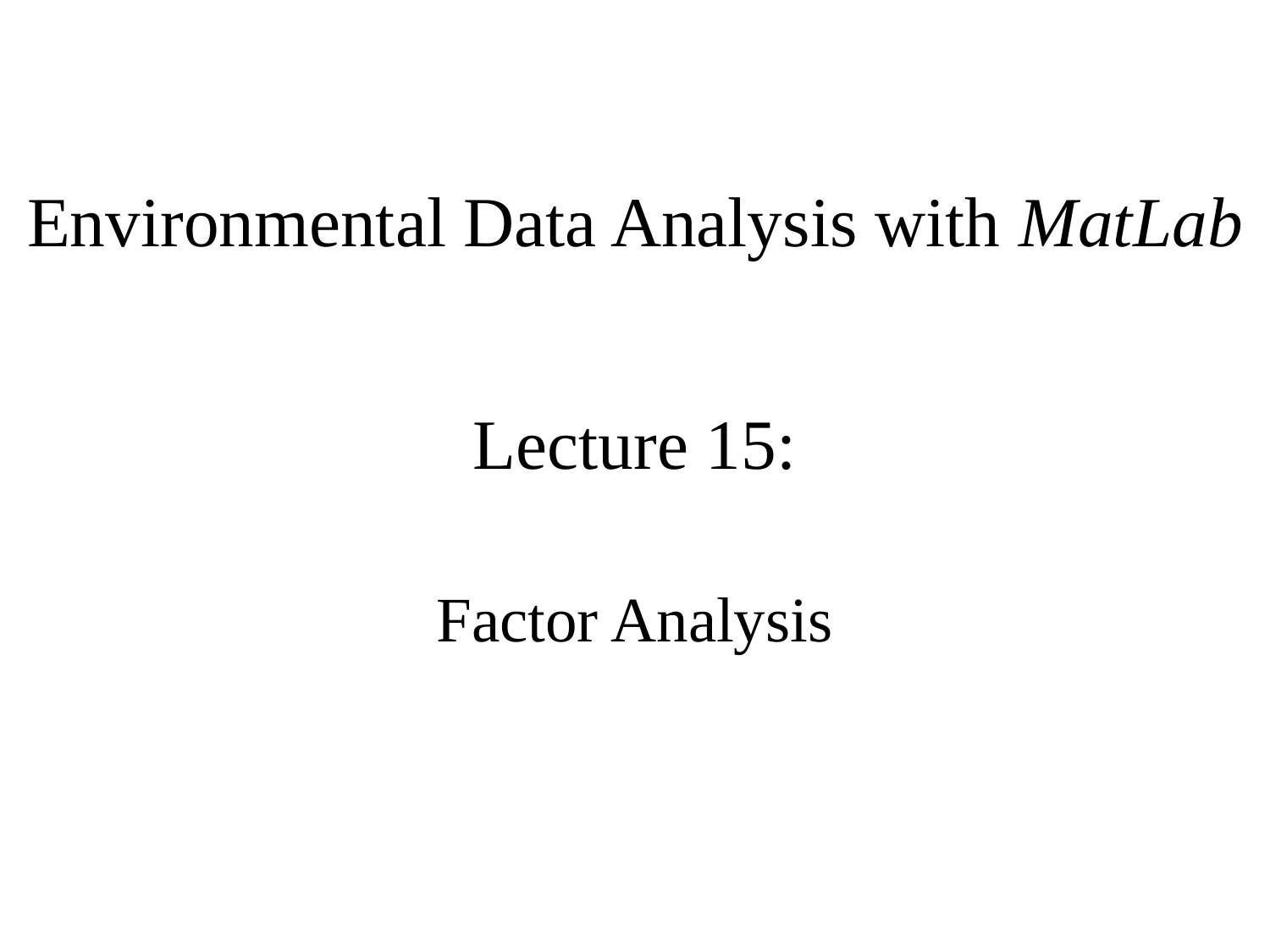

Environmental Data Analysis with MatLab
Lecture 15:

Factor Analysis